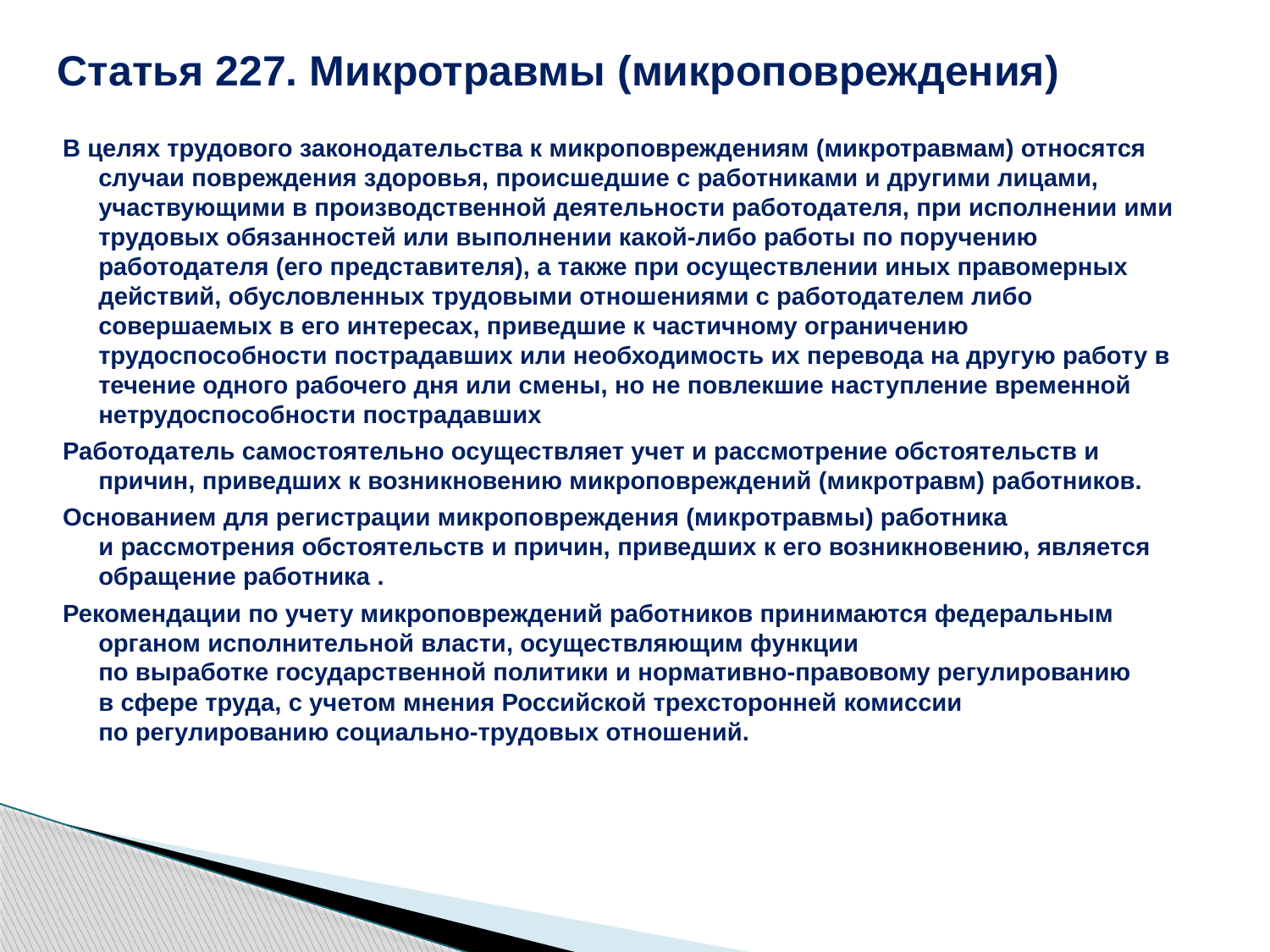

# Статья 227. Микротравмы (микроповреждения)
В целях трудового законодательства к микроповреждениям (микротравмам) относятся случаи повреждения здоровья, происшедшие с работниками и другими лицами, участвующими в производственной деятельности работодателя, при исполнении ими трудовых обязанностей или выполнении какой-либо работы по поручению работодателя (его представителя), а также при осуществлении иных правомерных действий, обусловленных трудовыми отношениями с работодателем либо совершаемых в его интересах, приведшие к частичному ограничению трудоспособности пострадавших или необходимость их перевода на другую работу в течение одного рабочего дня или смены, но не повлекшие наступление временной нетрудоспособности пострадавших
Работодатель самостоятельно осуществляет учет и рассмотрение обстоятельств и причин, приведших к возникновению микроповреждений (микротравм) работников.
Основанием для регистрации микроповреждения (микротравмы) работника
и рассмотрения обстоятельств и причин, приведших к его возникновению, является обращение работника .
Рекомендации по учету микроповреждений работников принимаются федеральным органом исполнительной власти, осуществляющим функции
по выработке государственной политики и нормативно-правовому регулированию
в сфере труда, с учетом мнения Российской трехсторонней комиссии
по регулированию социально-трудовых отношений.